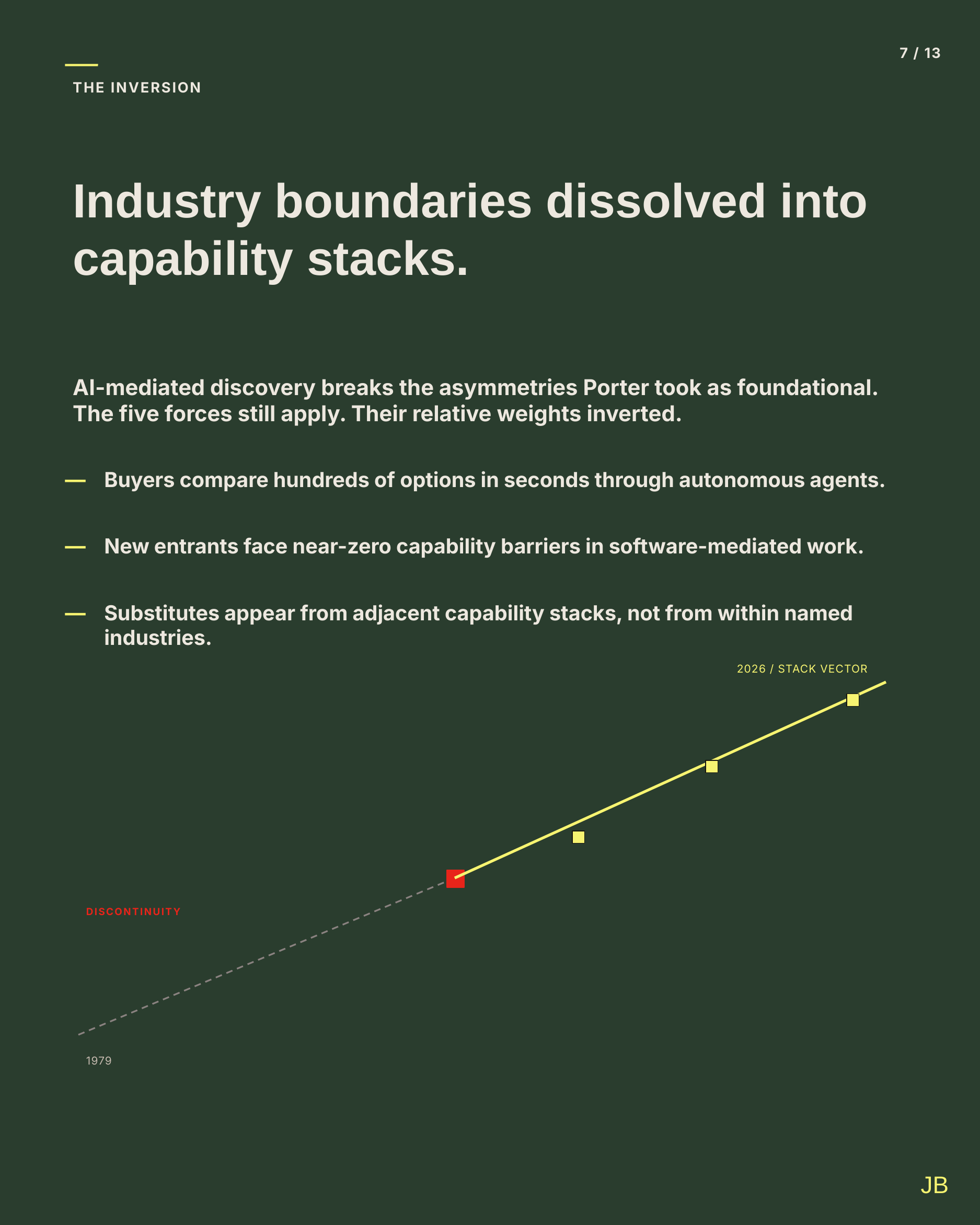

7 / 13

THE INVERSION
Industry boundaries dissolved into capability stacks.
AI-mediated discovery breaks the asymmetries Porter took as foundational. The five forces still apply. Their relative weights inverted.
—
Buyers compare hundreds of options in seconds through autonomous agents.
—
New entrants face near-zero capability barriers in software-mediated work.
—
Substitutes appear from adjacent capability stacks, not from within named industries.
2026 / STACK VECTOR

DISCONTINUITY

1979
JB